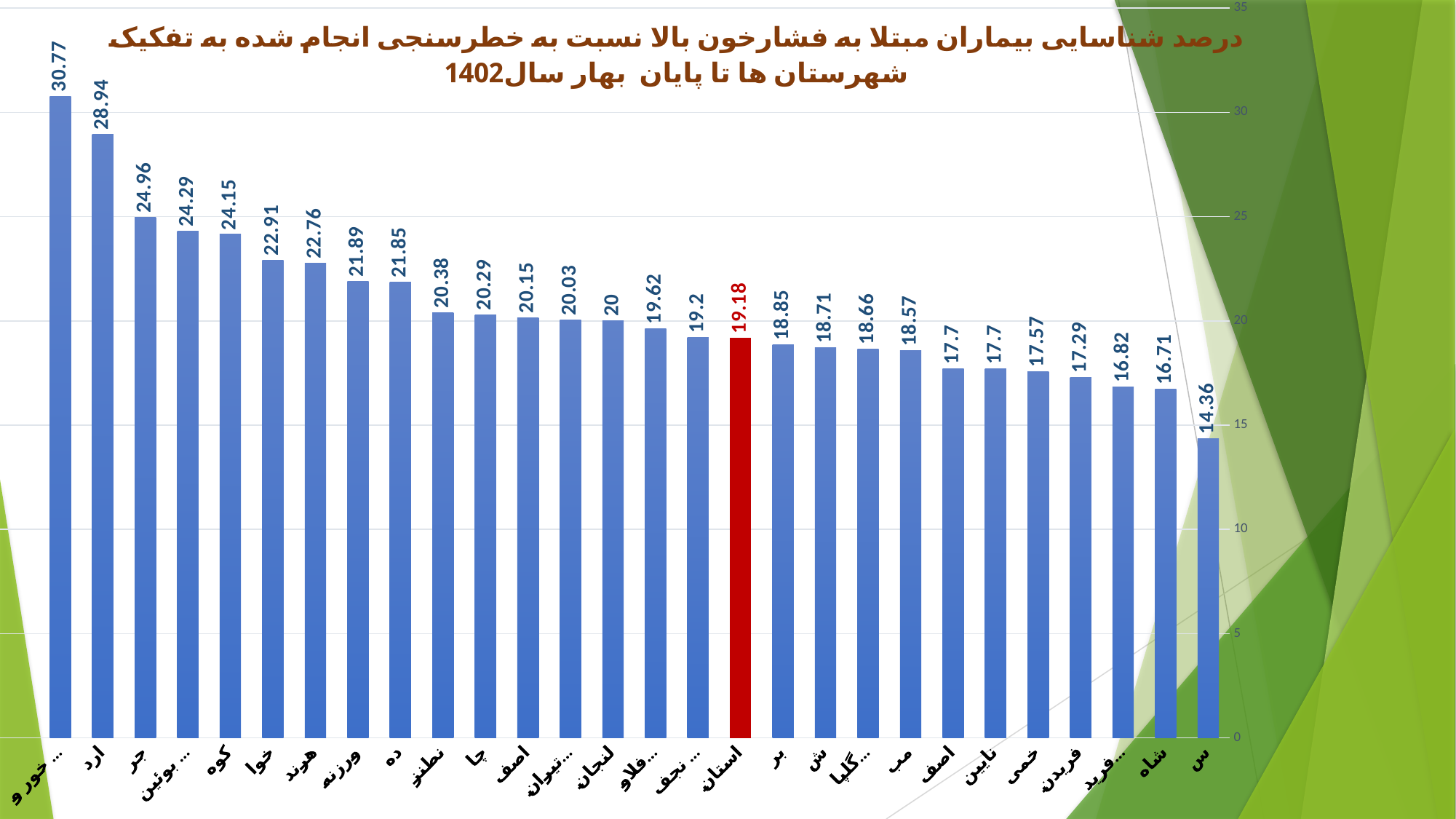

### Chart: درصد شناسایی بیماران مبتلا به فشارخون بالا نسبت به خطرسنجی انجام شده به تفکیک شهرستان ها تا پایان  بهار سال1402

| Category | درصد شیوع بیماری فشار خون |
|---|---|
| سمیرم | 14.36 |
| شاهین شهر | 16.71 |
| فریدونشهر | 16.82 |
| فریدن | 17.29 |
| خمینی شهر | 17.57 |
| نایین | 17.7 |
| اصفهان2 | 17.7 |
| مبارکه | 18.57 |
| گلپایگان | 18.66 |
| شهرضا | 18.71 |
| برخوار | 18.85 |
| استان | 19.18 |
| نجف آباد | 19.2 |
| فلاورجان | 19.62 |
| لنجان | 20.0 |
| تیران و کرون | 20.03 |
| اصفهان1 | 20.15 |
| چادگان | 20.29 |
| نطنز | 20.38 |
| دهاقان | 21.85 |
| ورزنه | 21.89 |
| هرند | 22.76 |
| خوانسار | 22.91 |
| کوهپایه | 24.15 |
| بوئین و میاندشت | 24.29 |
| جرقویه | 24.96 |
| اردستان | 28.94 |
| خور و بیابانک | 30.77 |